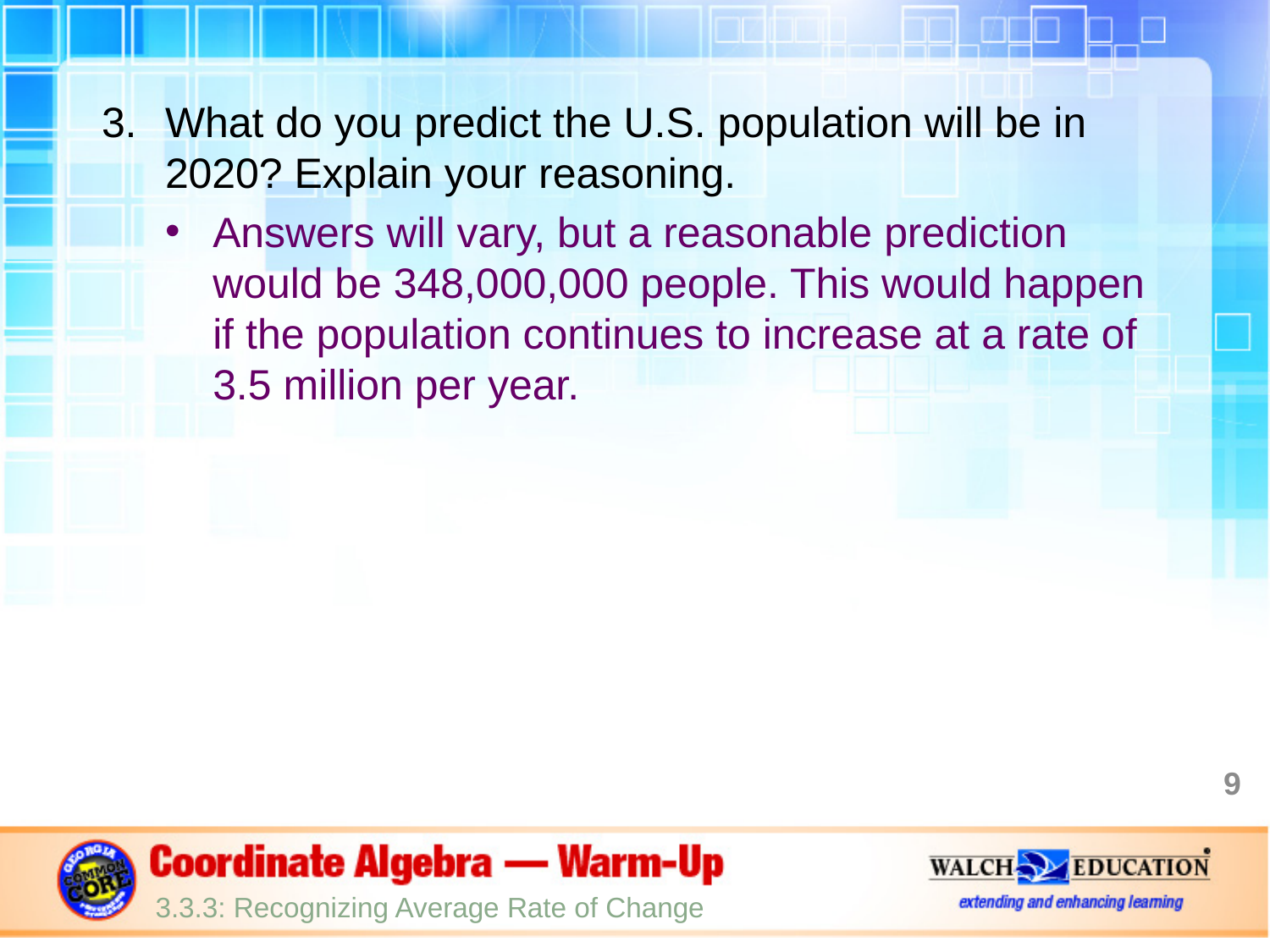

What do you predict the U.S. population will be in 2020? Explain your reasoning.
Answers will vary, but a reasonable prediction would be 348,000,000 people. This would happen if the population continues to increase at a rate of 3.5 million per year.

9
3.3.3: Recognizing Average Rate of Change